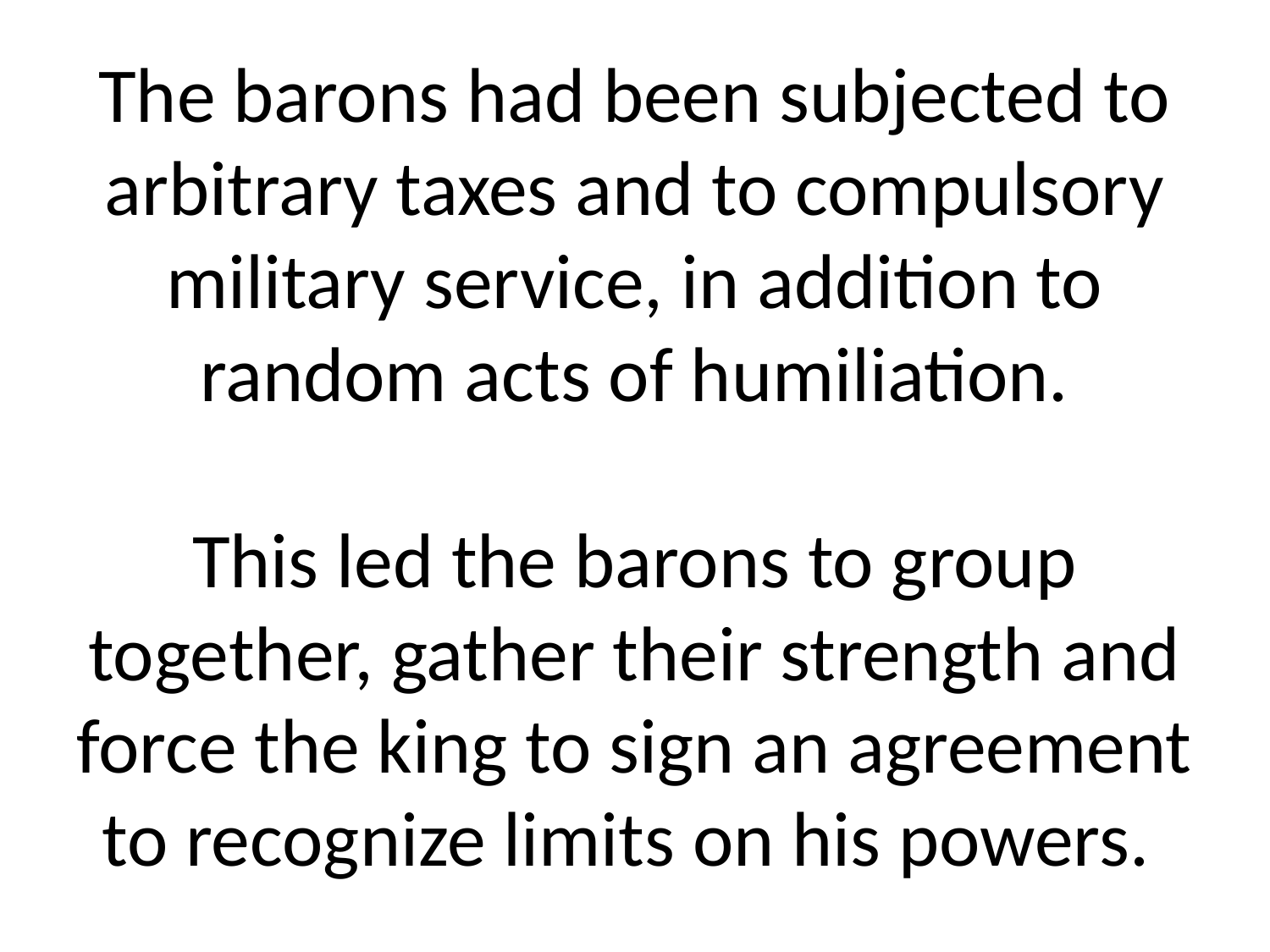

# The barons had been subjected to arbitrary taxes and to compulsory military service, in addition to random acts of humiliation. This led the barons to group together, gather their strength and force the king to sign an agreement to recognize limits on his powers.